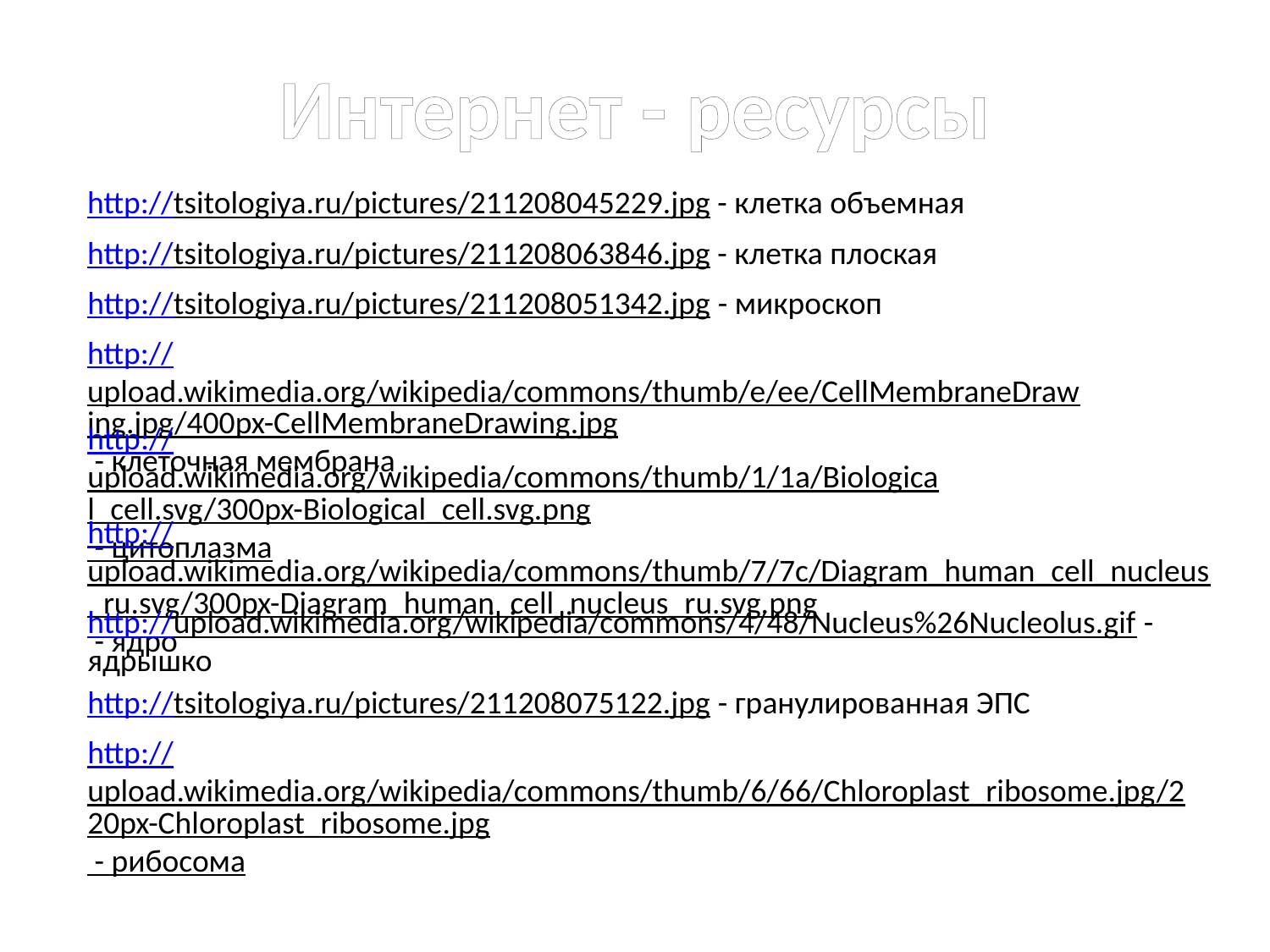

# Интернет - ресурсы
http://tsitologiya.ru/pictures/211208045229.jpg - клетка объемная
http://tsitologiya.ru/pictures/211208063846.jpg - клетка плоская
http://tsitologiya.ru/pictures/211208051342.jpg - микроскоп
http://upload.wikimedia.org/wikipedia/commons/thumb/e/ee/CellMembraneDrawing.jpg/400px-CellMembraneDrawing.jpg - клеточная мембрана
http://upload.wikimedia.org/wikipedia/commons/thumb/1/1a/Biological_cell.svg/300px-Biological_cell.svg.png - цитоплазма
http://upload.wikimedia.org/wikipedia/commons/thumb/7/7c/Diagram_human_cell_nucleus_ru.svg/300px-Diagram_human_cell_nucleus_ru.svg.png - ядро
http://upload.wikimedia.org/wikipedia/commons/4/48/Nucleus%26Nucleolus.gif - ядрышко
http://tsitologiya.ru/pictures/211208075122.jpg - гранулированная ЭПС
http://upload.wikimedia.org/wikipedia/commons/thumb/6/66/Chloroplast_ribosome.jpg/220px-Chloroplast_ribosome.jpg - рибосома